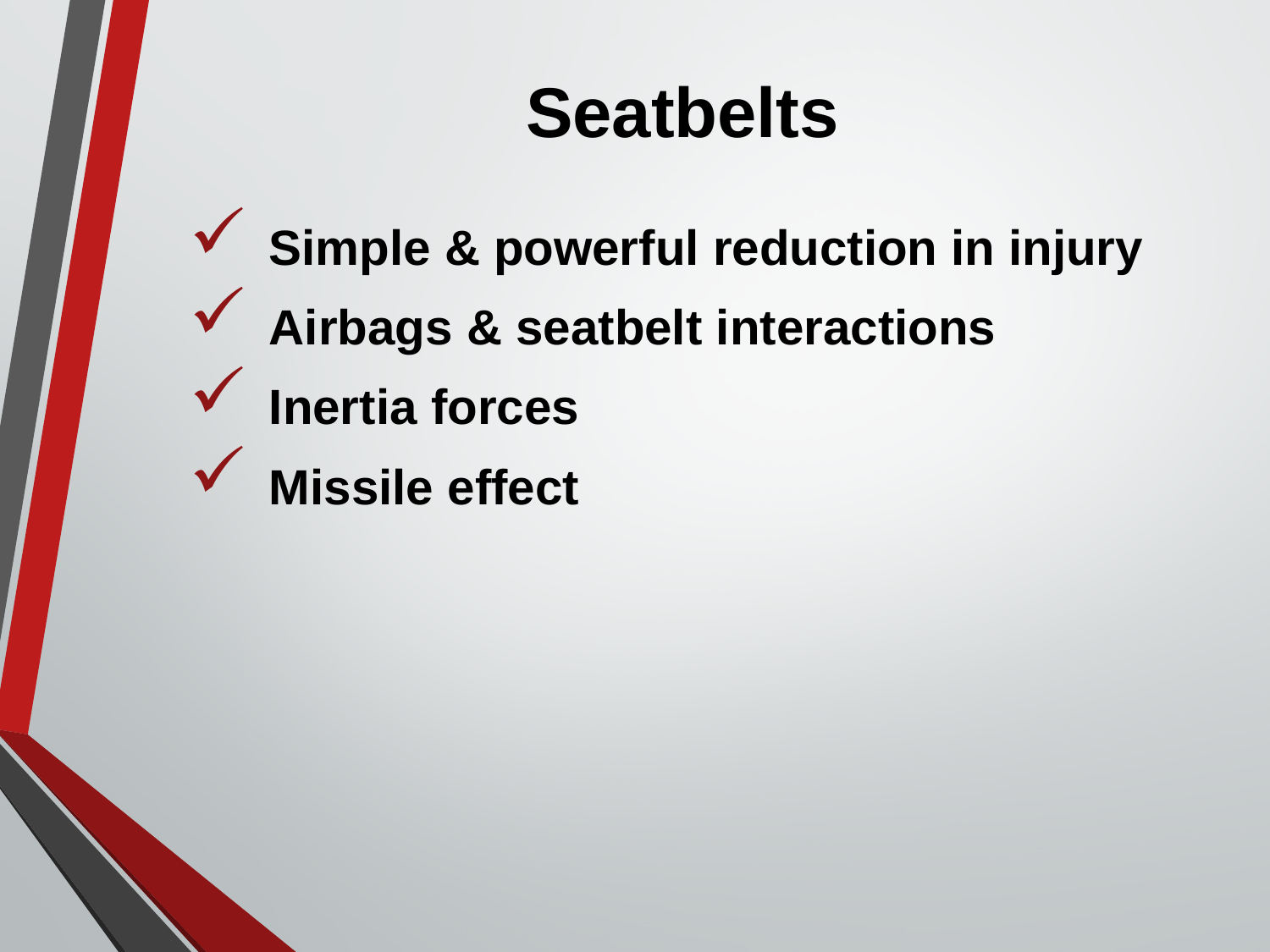

# Seatbelts

Simple & powerful reduction in injury
Airbags & seatbelt interactions
Inertia forces
Missile effect